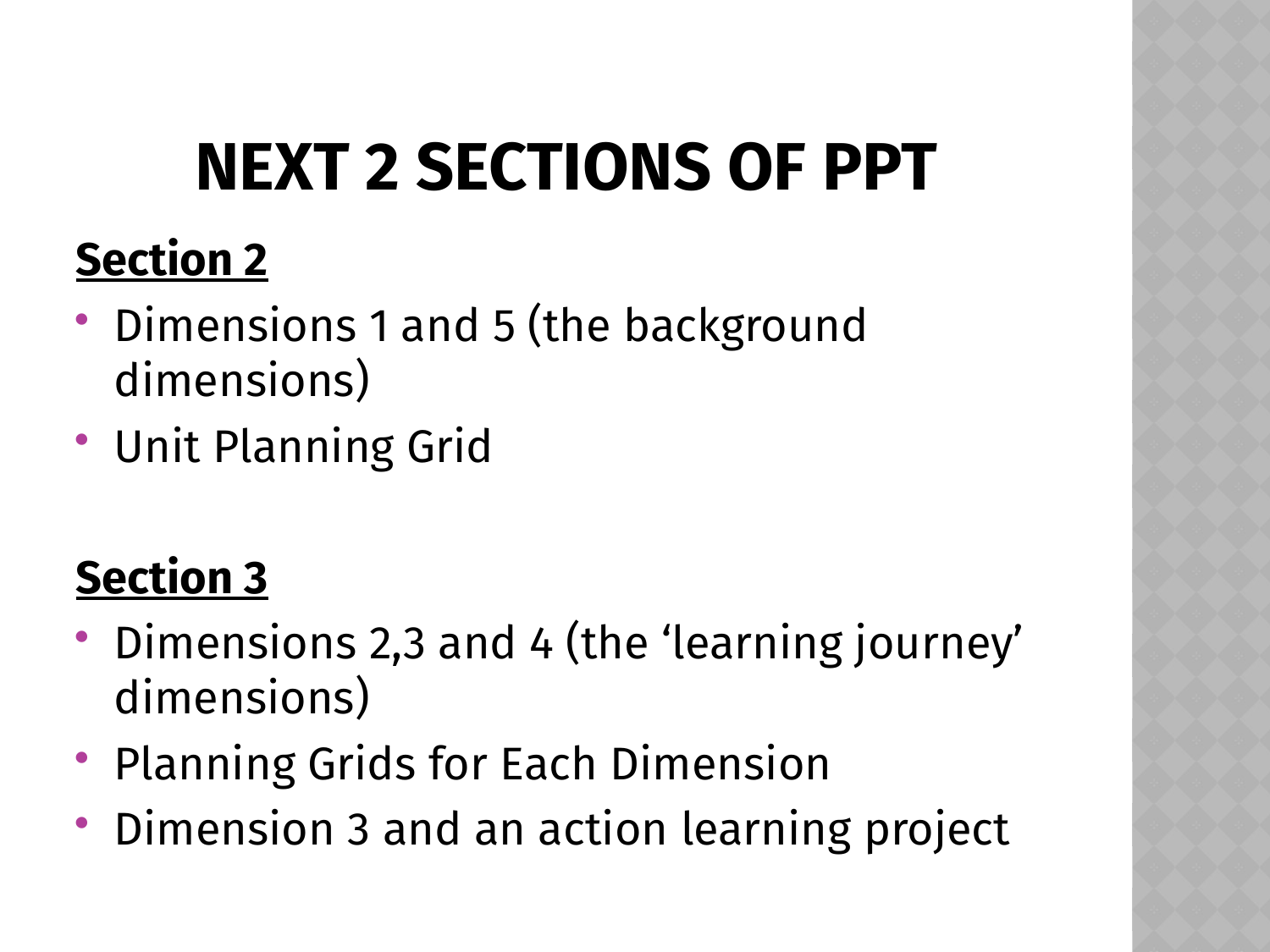

# Next 2 Sections of PPT
Section 2
Dimensions 1 and 5 (the background dimensions)
Unit Planning Grid

Section 3
Dimensions 2,3 and 4 (the ‘learning journey’ dimensions)
Planning Grids for Each Dimension
Dimension 3 and an action learning project